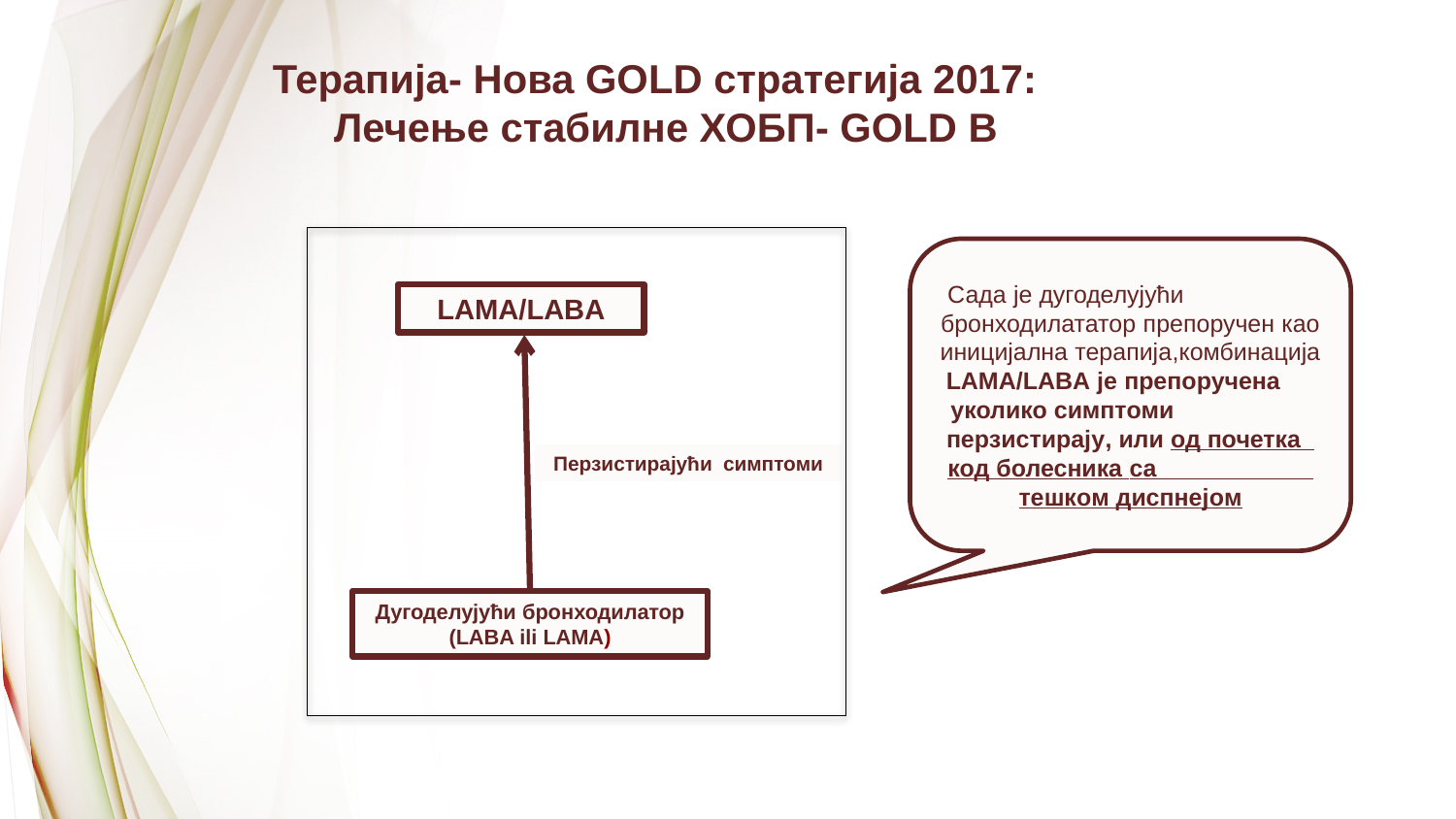

Терапија- Нова GOLD стратегија 2017:
 Лечење стабилнe ХОБП- GOLD B

LAMA/LABA
Перзистирајући  симптоми
Дугоделујући бронходилатор (LABA ili LAMA)
Сада је дугоделујући                    бронходилататор препоручен као иницијална терапија,комбинација LAMА/LABA је препоручена      уколико симптоми                     перзистирају, или од почетка   код болесника са                        тешкoм диспнејoм